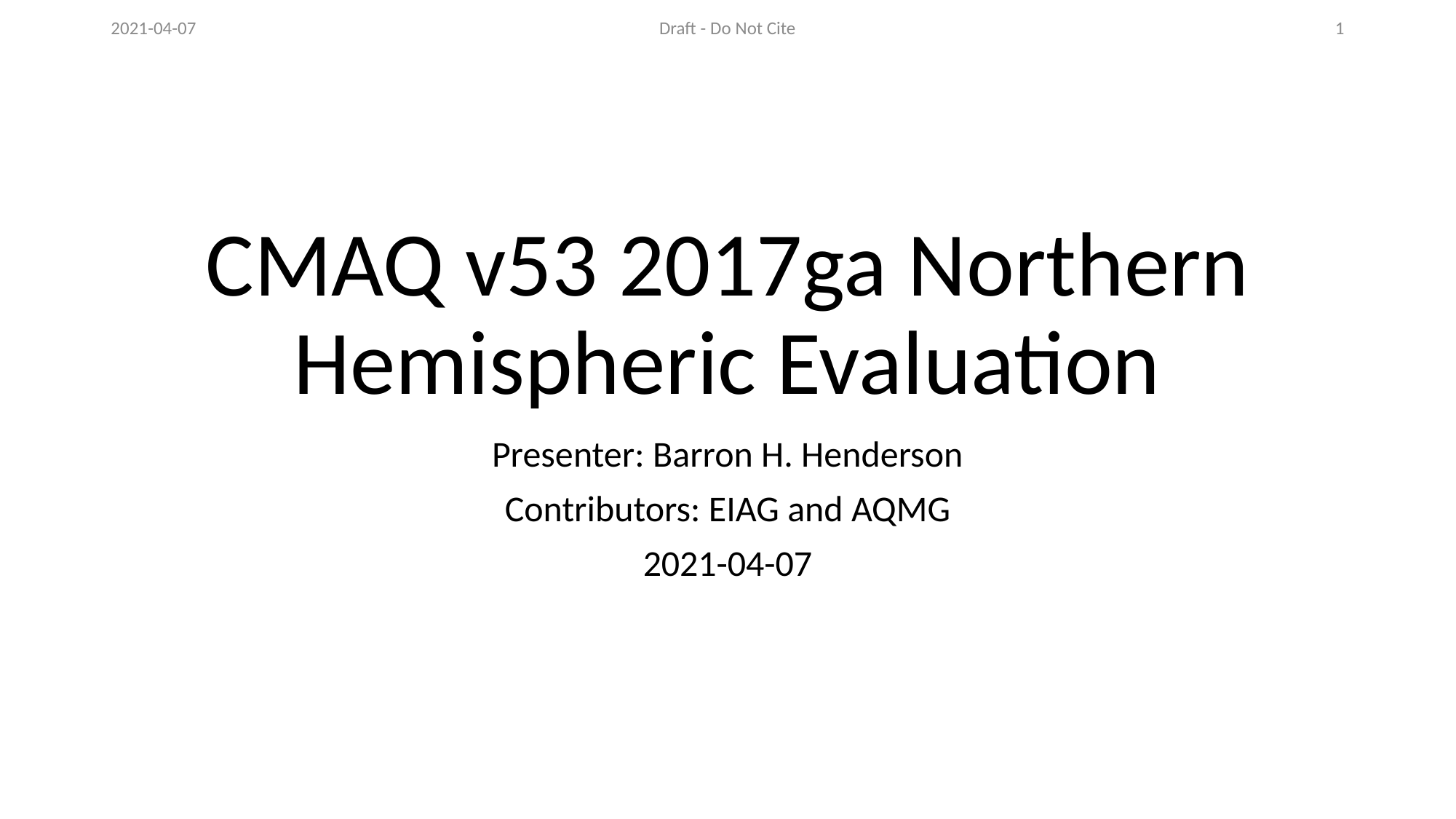

2021-04-07
Draft - Do Not Cite
1
# CMAQ v53 2017ga Northern Hemispheric Evaluation
Presenter: Barron H. Henderson
Contributors: EIAG and AQMG
2021-04-07